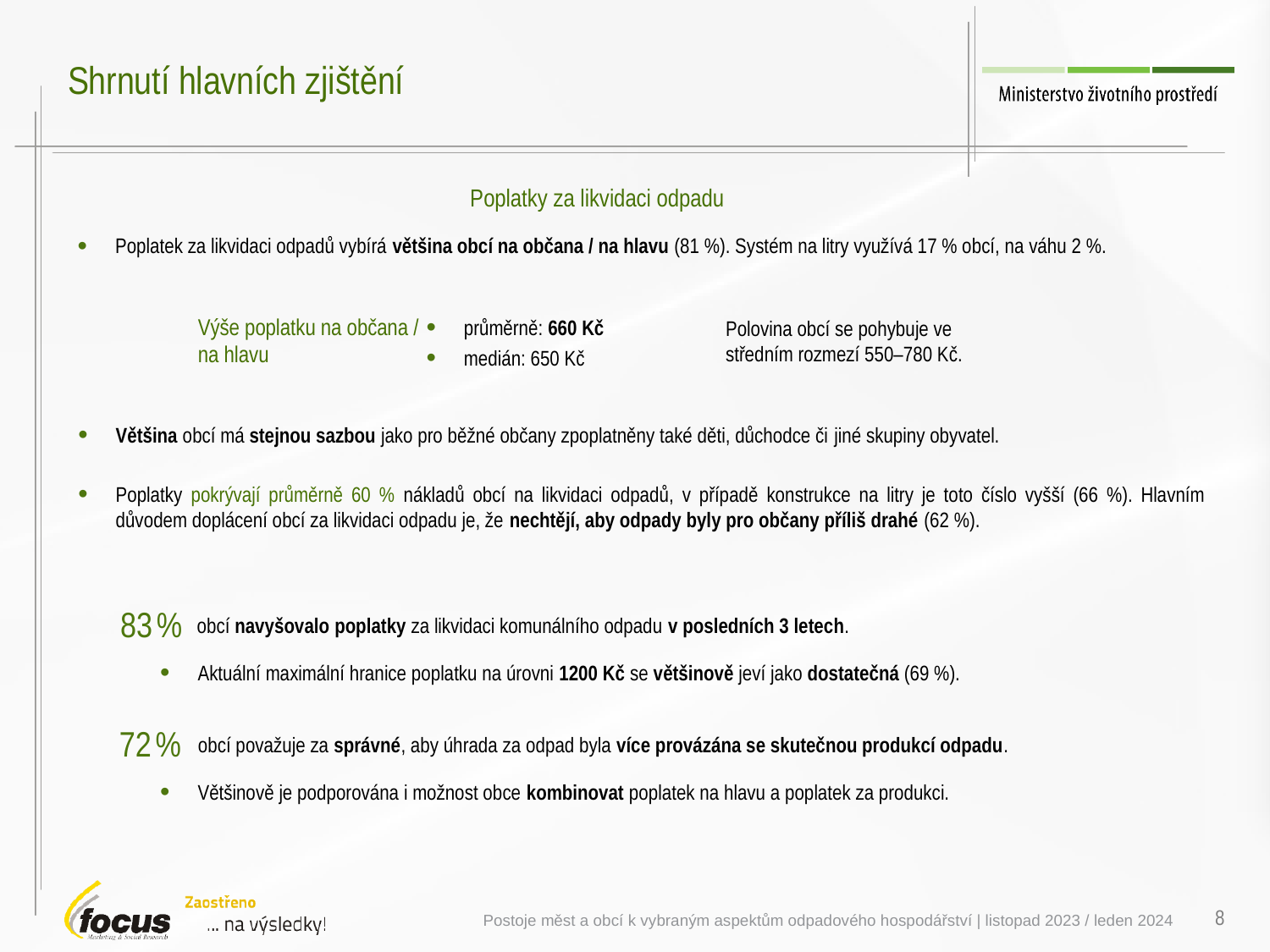

# Shrnutí hlavních zjištění
Poplatky za likvidaci odpadu
Poplatek za likvidaci odpadů vybírá většina obcí na občana / na hlavu (81 %). Systém na litry využívá 17 % obcí, na váhu 2 %.
Výše poplatku na občana / na hlavu
průměrně: 660 Kč
medián: 650 Kč
Polovina obcí se pohybuje ve středním rozmezí 550–780 Kč.
Většina obcí má stejnou sazbou jako pro běžné občany zpoplatněny také děti, důchodce či jiné skupiny obyvatel.

Poplatky pokrývají průměrně 60 % nákladů obcí na likvidaci odpadů, v případě konstrukce na litry je toto číslo vyšší (66 %). Hlavním důvodem doplácení obcí za likvidaci odpadu je, že nechtějí, aby odpady byly pro občany příliš drahé (62 %).

83 %
obcí navyšovalo poplatky za likvidaci komunálního odpadu v posledních 3 letech.
Aktuální maximální hranice poplatku na úrovni 1200 Kč se většinově jeví jako dostatečná (69 %).
72 %
obcí považuje za správné, aby úhrada za odpad byla více provázána se skutečnou produkcí odpadu.
Většinově je podporována i možnost obce kombinovat poplatek na hlavu a poplatek za produkci.